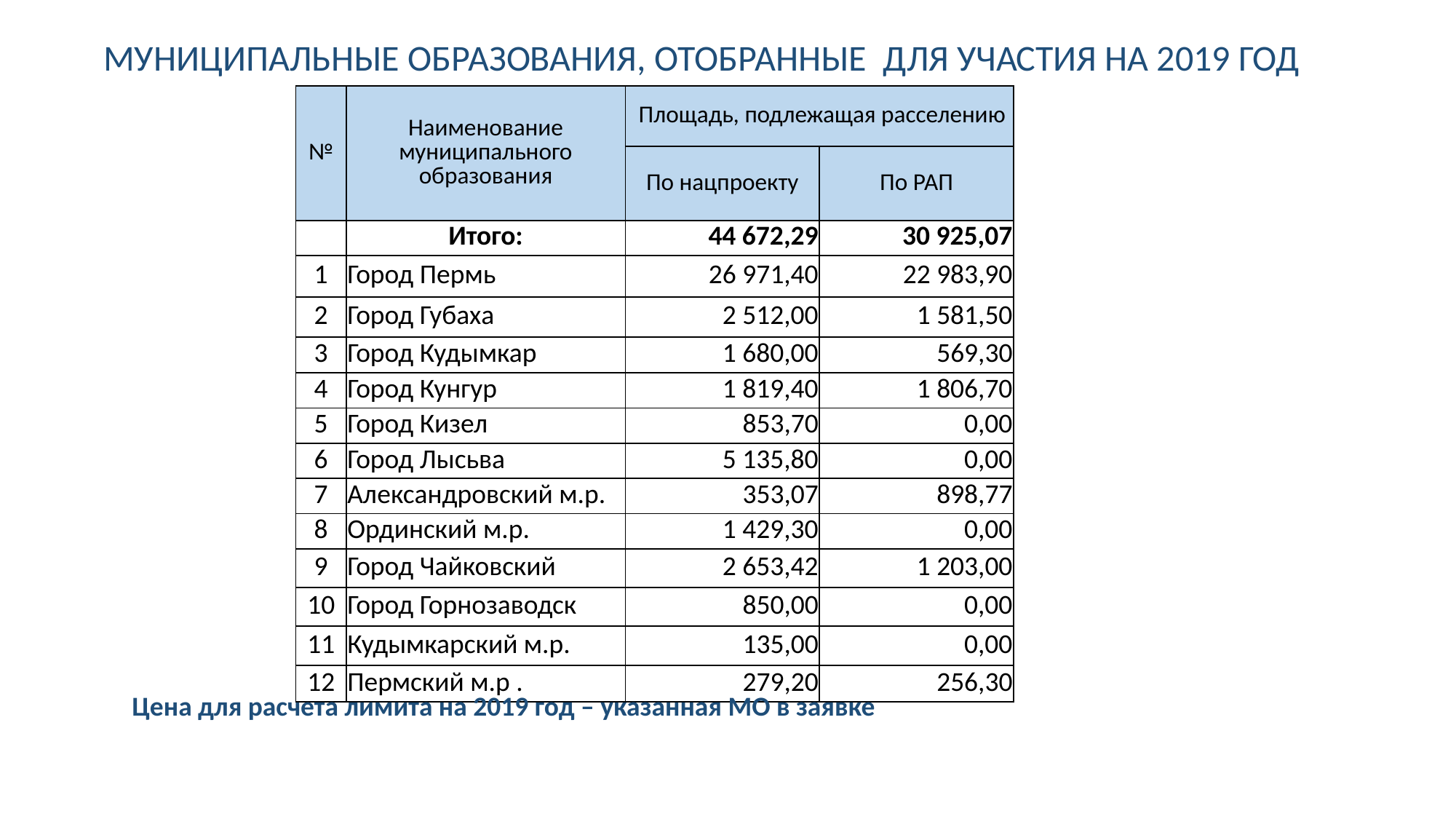

# МУНИЦИПАЛЬНЫЕ ОБРАЗОВАНИЯ, ОТОБРАННЫЕ  ДЛЯ УЧАСТИЯ НА 2019 ГОД
| № | Наименование муниципального образования | Площадь, подлежащая расселению |  |
| --- | --- | --- | --- |
|  |  | По нацпроекту | По РАП |
|  | Итого: | 44 672,29 | 30 925,07 |
| 1 | Город Пермь | 26 971,40 | 22 983,90 |
| 2 | Город Губаха | 2 512,00 | 1 581,50 |
| 3 | Город Кудымкар | 1 680,00 | 569,30 |
| 4 | Город Кунгур | 1 819,40 | 1 806,70 |
| 5 | Город Кизел | 853,70 | 0,00 |
| 6 | Город Лысьва | 5 135,80 | 0,00 |
| 7 | Александровский м.р. | 353,07 | 898,77 |
| 8 | Ординский м.р. | 1 429,30 | 0,00 |
| 9 | Город Чайковский | 2 653,42 | 1 203,00 |
| 10 | Город Горнозаводск | 850,00 | 0,00 |
| 11 | Кудымкарский м.р. | 135,00 | 0,00 |
| 12 | Пермский м.р . | 279,20 | 256,30 |
Цена для расчета лимита на 2019 год – указанная МО в заявке